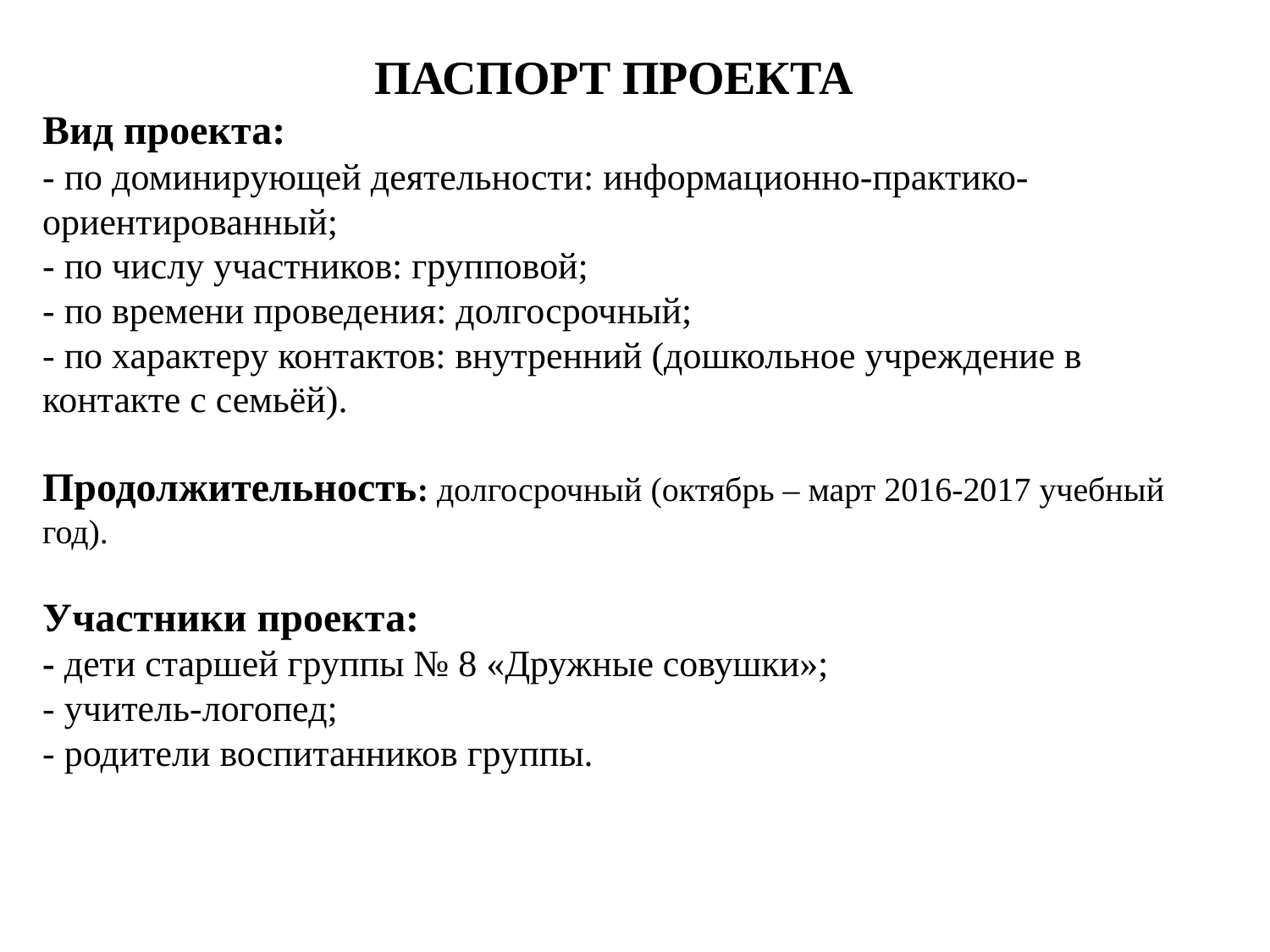

# ПАСПОРТ ПРОЕКТА Вид проекта: - по доминирующей деятельности: информационно-практико-ориентированный; - по числу участников: групповой; - по времени проведения: долгосрочный; - по характеру контактов: внутренний (дошкольное учреждение в контакте с семьёй). Продолжительность: долгосрочный (октябрь – март 2016-2017 учебный год). Участники проекта: - дети старшей группы № 8 «Дружные совушки»; - учитель-логопед; - родители воспитанников группы.